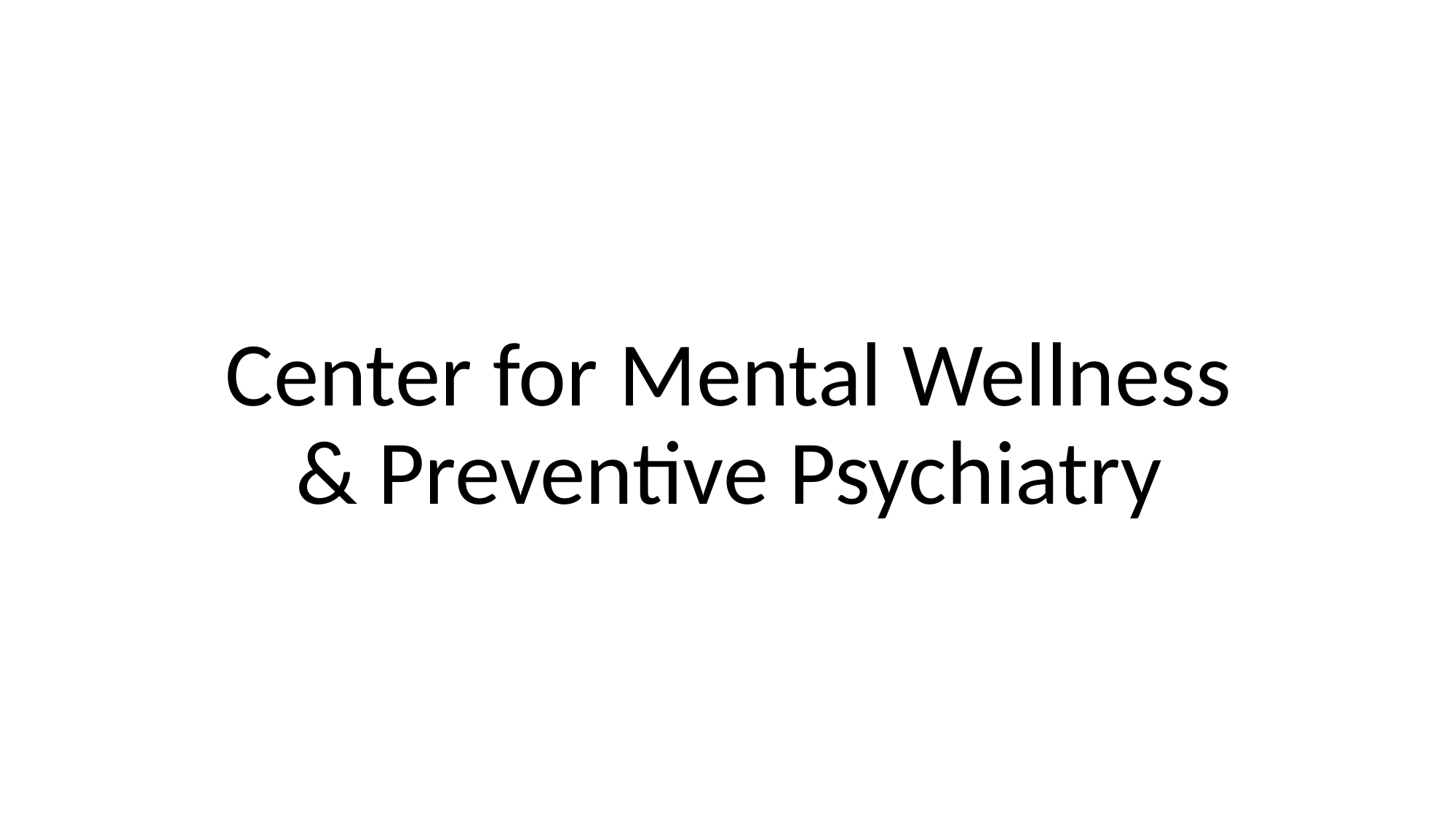

# Center for Mental Wellness & Preventive Psychiatry